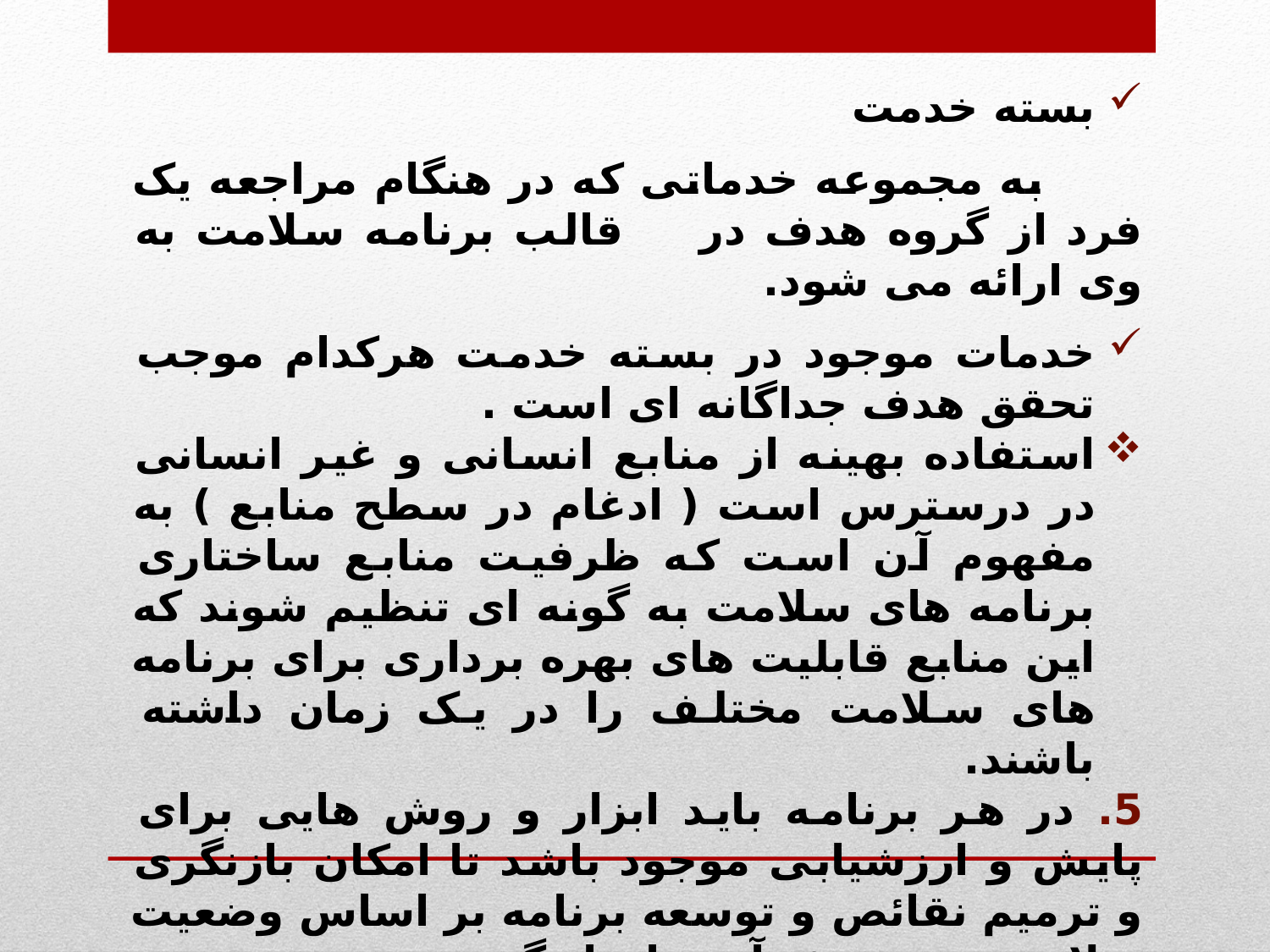

بسته خدمت

      به مجموعه خدماتی که در هنگام مراجعه یک فرد از گروه هدف در    قالب برنامه سلامت به وی ارائه می شود.

خدمات موجود در بسته خدمت هرکدام موجب تحقق هدف جداگانه ای است .
استفاده بهینه از منابع انسانی و غیر انسانی در درسترس است ( ادغام در سطح منابع ) به مفهوم آن است که ظرفیت منابع ساختاری برنامه های سلامت به گونه ای تنظیم شوند که این منابع قابلیت های بهره برداری برای برنامه های سلامت مختلف را در یک زمان داشته باشند.
5. در هر برنامه باید ابزار و روش هایی برای پایش و ارزشیابی موجود باشد تا امکان بازنگری و ترمیم نقائص و توسعه برنامه بر اساس وضعیت سلامت جدید پیش آمده ایجاد گردد.